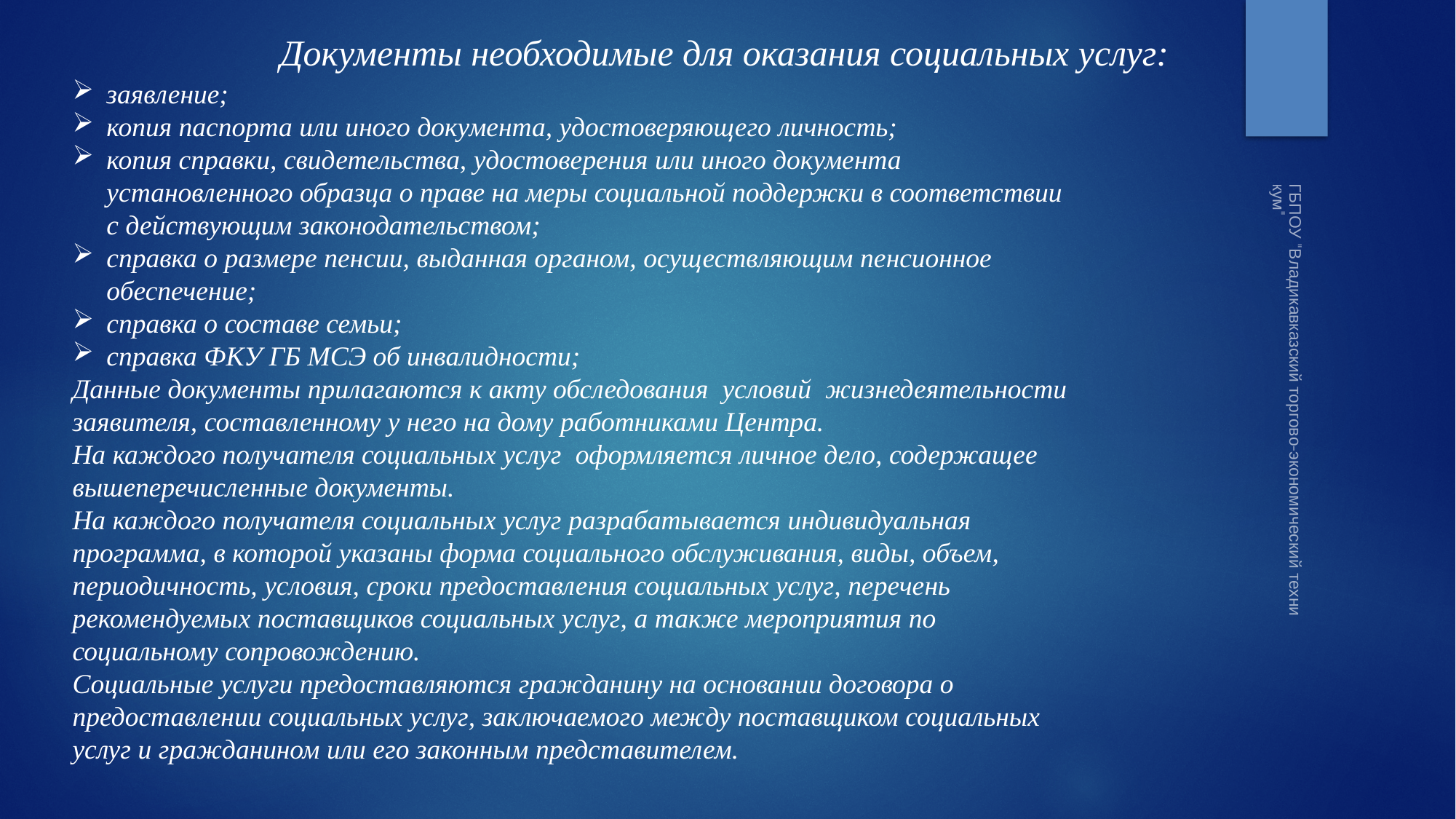

Документы необходимые для оказания социальных услуг:
заявление;
копия паспорта или иного документа, удостоверяющего личность;
копия справки, свидетельства, удостоверения или иного документа установленного образца о праве на меры социальной поддержки в соответствии с действующим законодательством;
справка о размере пенсии, выданная органом, осуществляющим пенсионное обеспечение;
справка о составе семьи;
справка ФКУ ГБ МСЭ об инвалидности;
Данные документы прилагаются к акту обследования  условий  жизнедеятельности заявителя, составленному у него на дому работниками Центра.
На каждого получателя социальных услуг  оформляется личное дело, содержащее вышеперечисленные документы.
На каждого получателя социальных услуг разрабатывается индивидуальная программа, в которой указаны форма социального обслуживания, виды, объем, периодичность, условия, сроки предоставления социальных услуг, перечень рекомендуемых поставщиков социальных услуг, а также мероприятия по социальному сопровождению.
Социальные услуги предоставляются гражданину на основании договора о предоставлении социальных услуг, заключаемого между поставщиком социальных услуг и гражданином или его законным представителем.
ГБПОУ "Владикавказский торгово-экономический техникум"